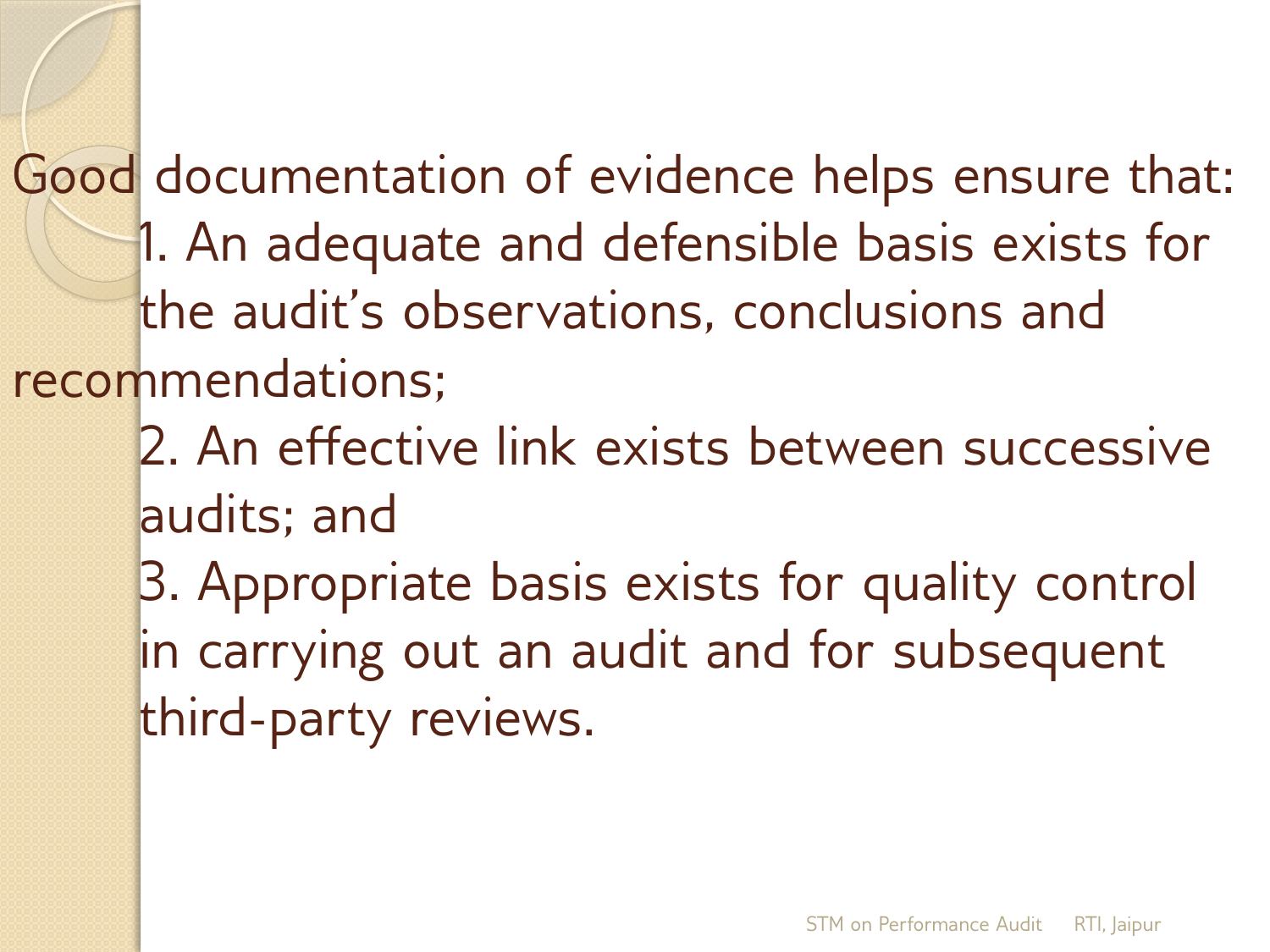

# Good documentation of evidence helps ensure that: 1. An adequate and defensible basis exists for 	the audit’s observations, conclusions and 	recommendations; 2. An effective link exists between successive 	audits; and 3. Appropriate basis exists for quality control 	in carrying out an audit and for subsequent 	third-party reviews.
STM on Performance Audit     RTI, Jaipur